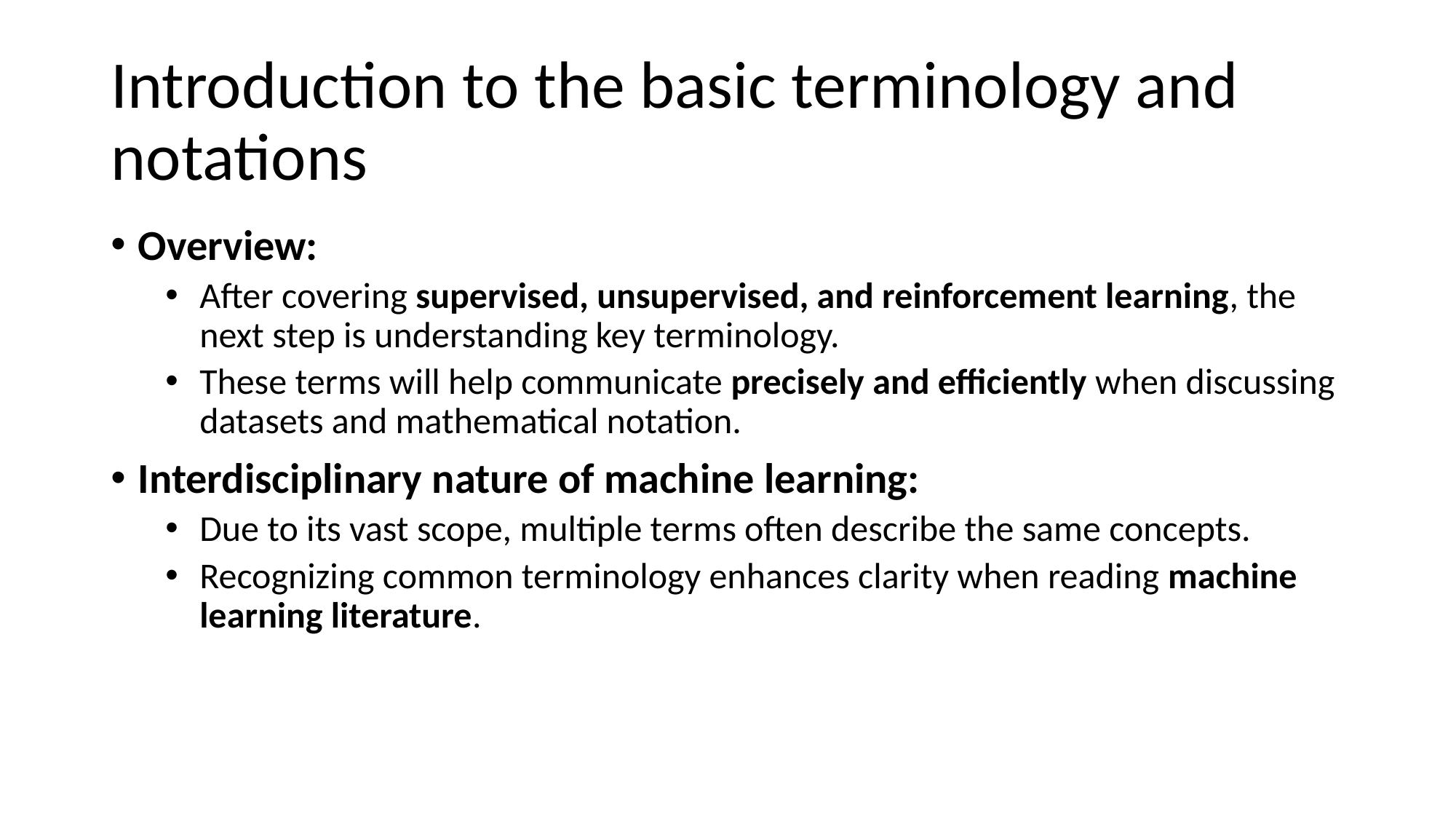

# Introduction to the basic terminology and notations
Overview:
After covering supervised, unsupervised, and reinforcement learning, the next step is understanding key terminology.
These terms will help communicate precisely and efficiently when discussing datasets and mathematical notation.
Interdisciplinary nature of machine learning:
Due to its vast scope, multiple terms often describe the same concepts.
Recognizing common terminology enhances clarity when reading machine learning literature.